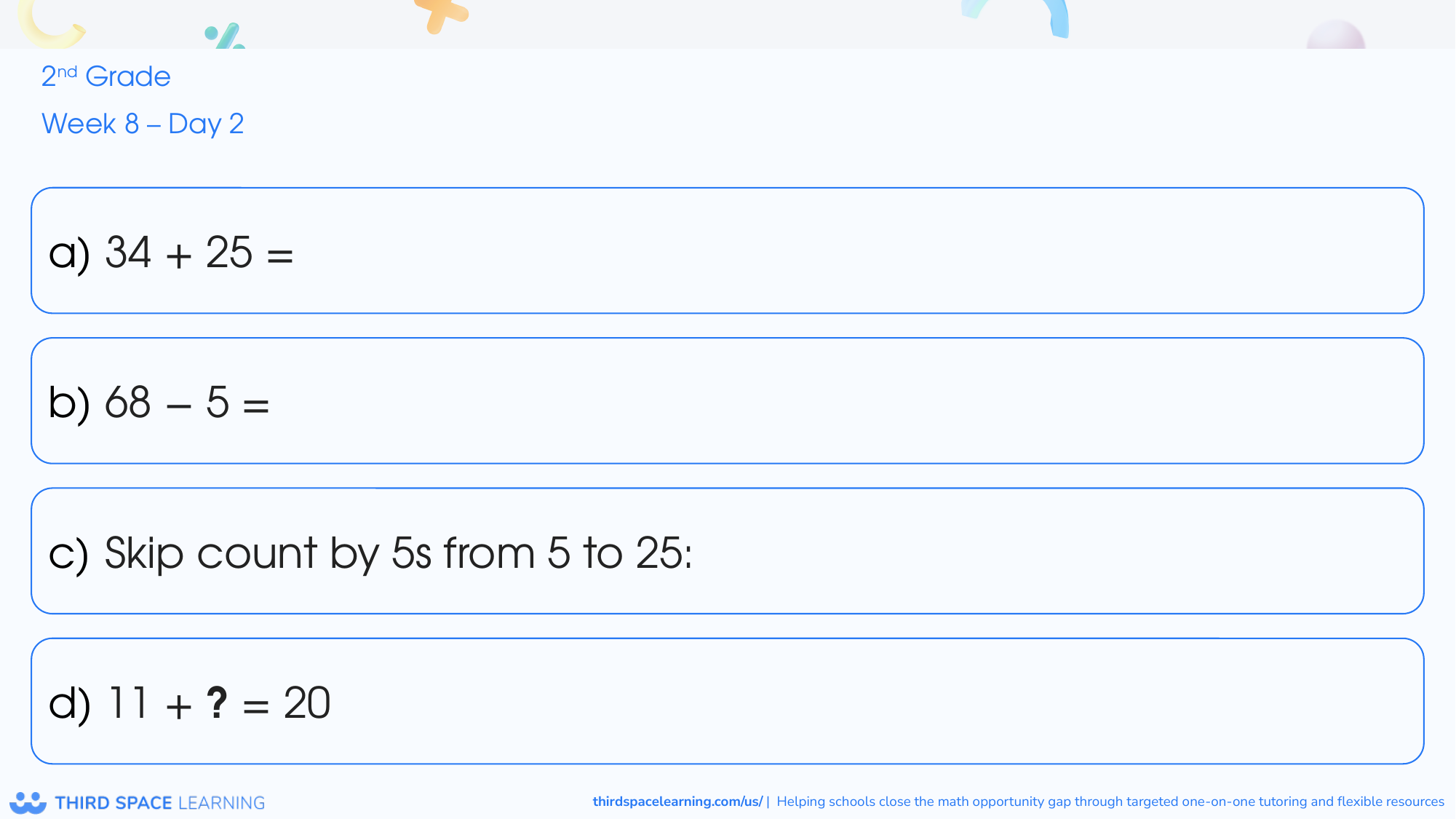

2nd Grade
Week 8 – Day 2
34 + 25 =
68 − 5 =
Skip count by 5s from 5 to 25:
11 + ? = 20